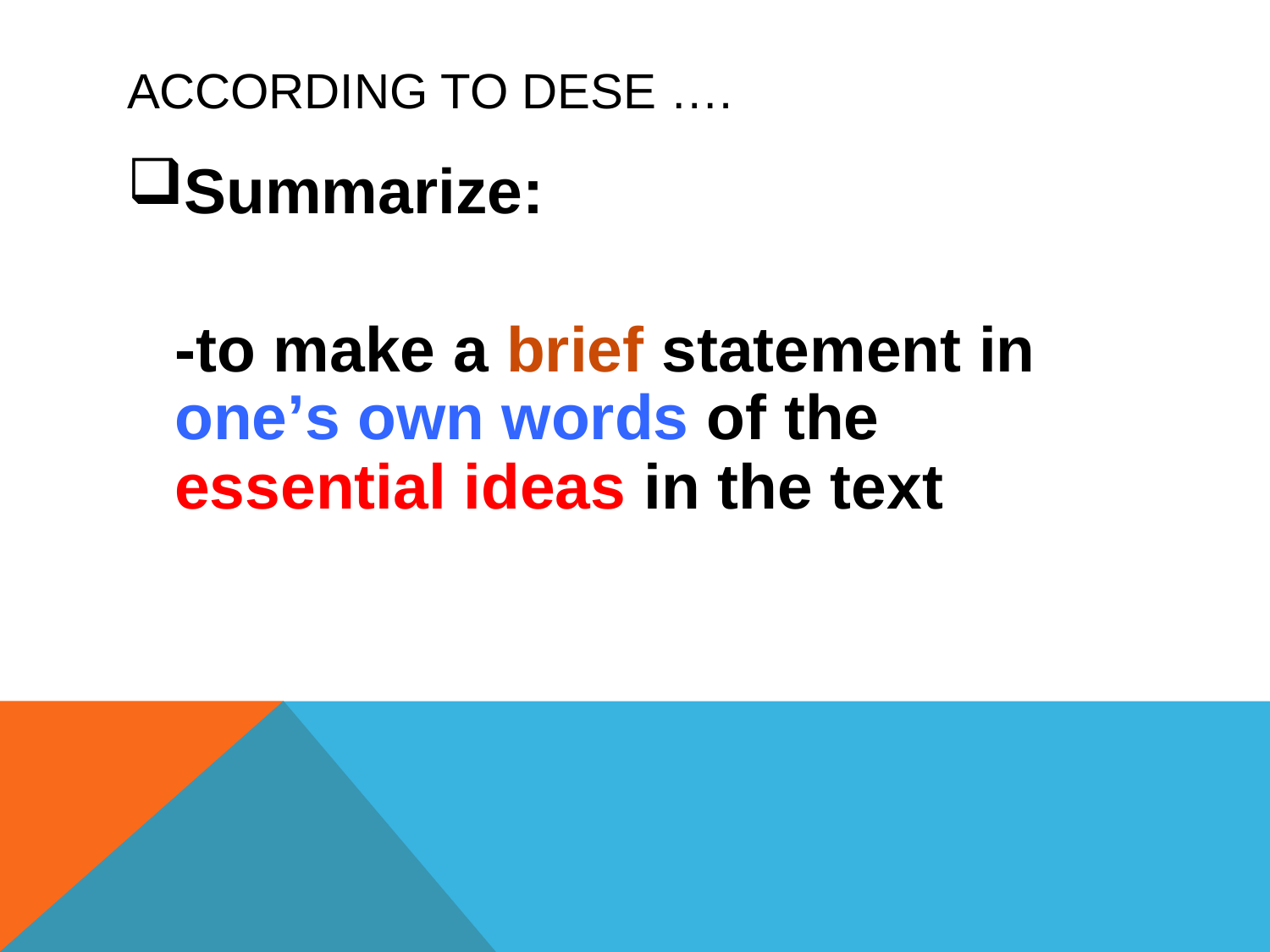

# According to DESE ….
Summarize:

	-to make a brief statement in one’s own words of the essential ideas in the text